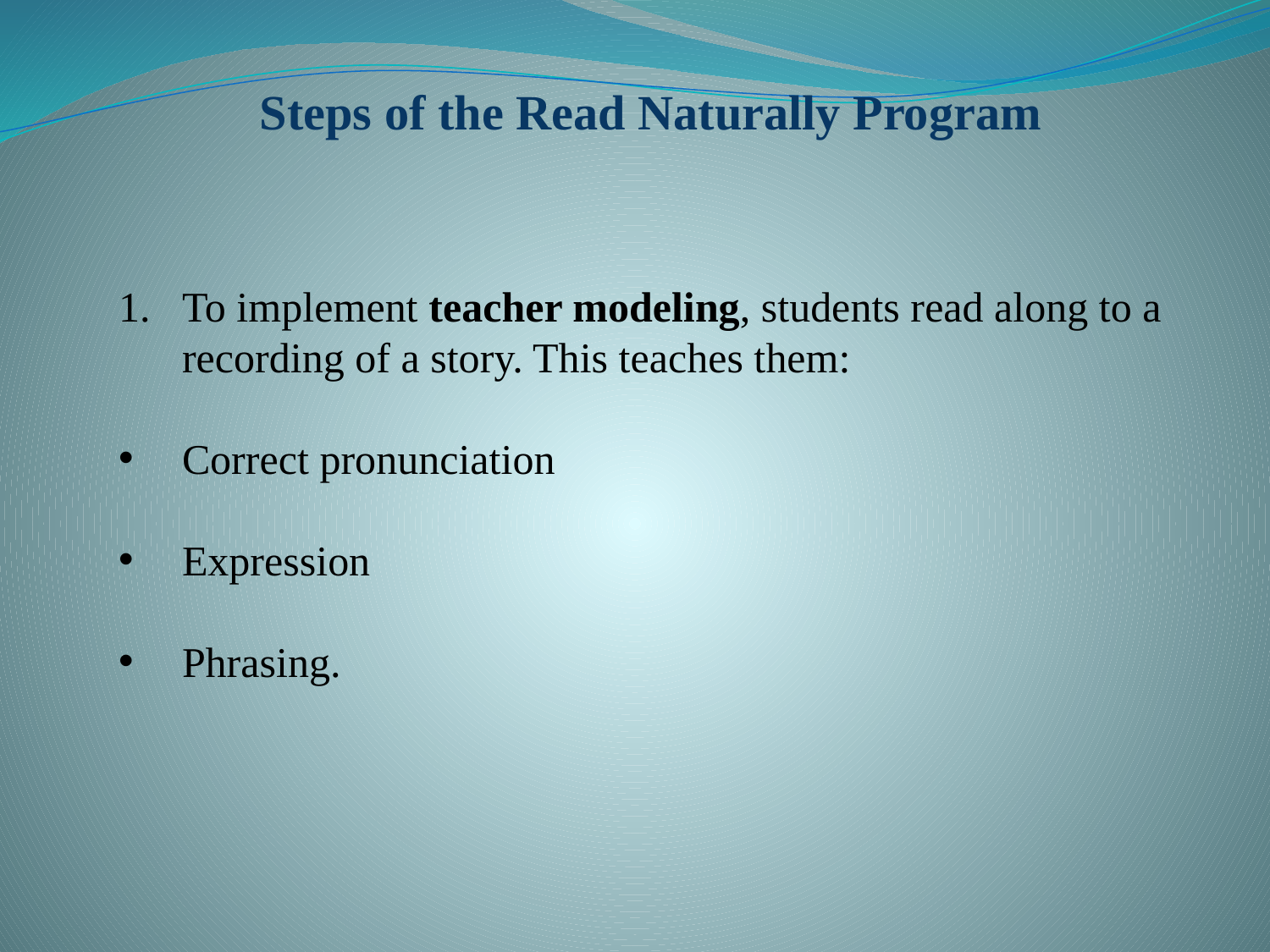

Steps of the Read Naturally Program
To implement teacher modeling, students read along to a recording of a story. This teaches them:

Correct pronunciation

Expression

Phrasing.